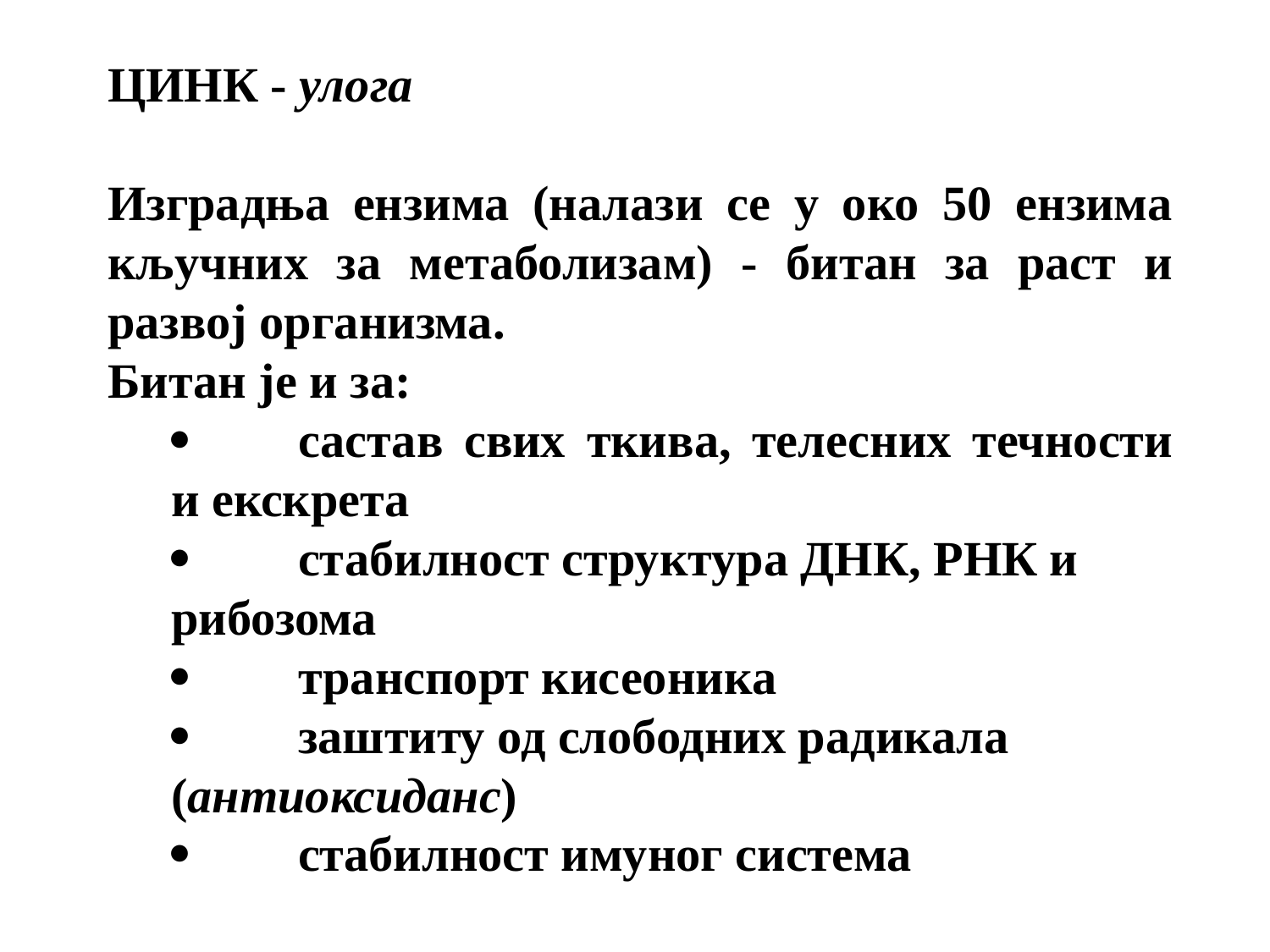

ЦИНК - улога

Изградња ензима (налази се у око 50 ензима кључних за метаболизам) - битан за раст и развој организма.
Битан је и за:
•	састав свих ткива, телесних течности и екскрета
•	стабилност структура ДНК, РНК и рибозома
•	транспорт кисеоника
•	заштиту од слободних радикала (антиоксиданс)
•	стабилност имуног система